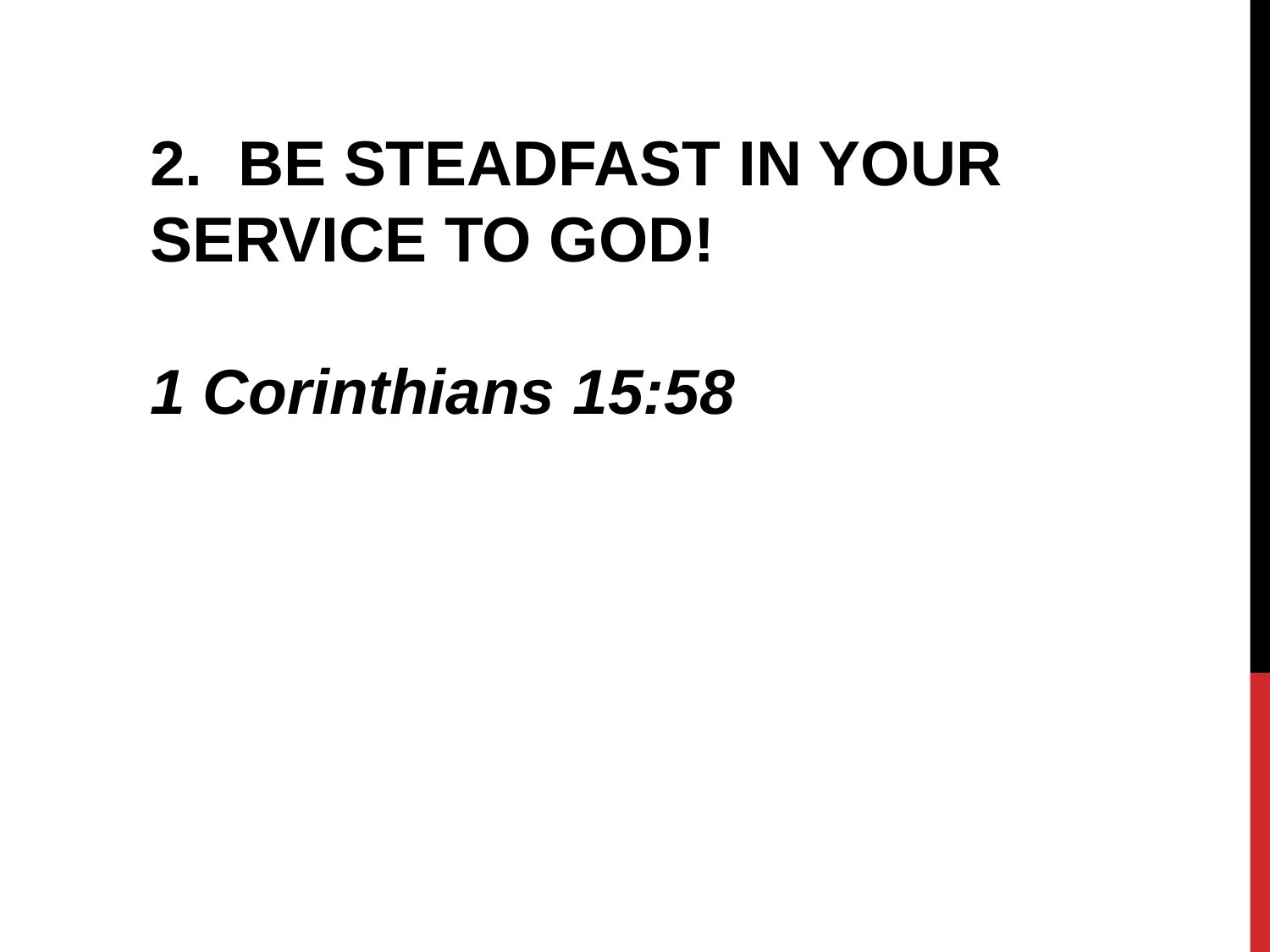

2.  BE STEADFAST IN YOUR SERVICE TO GOD!

1 Corinthians 15:58